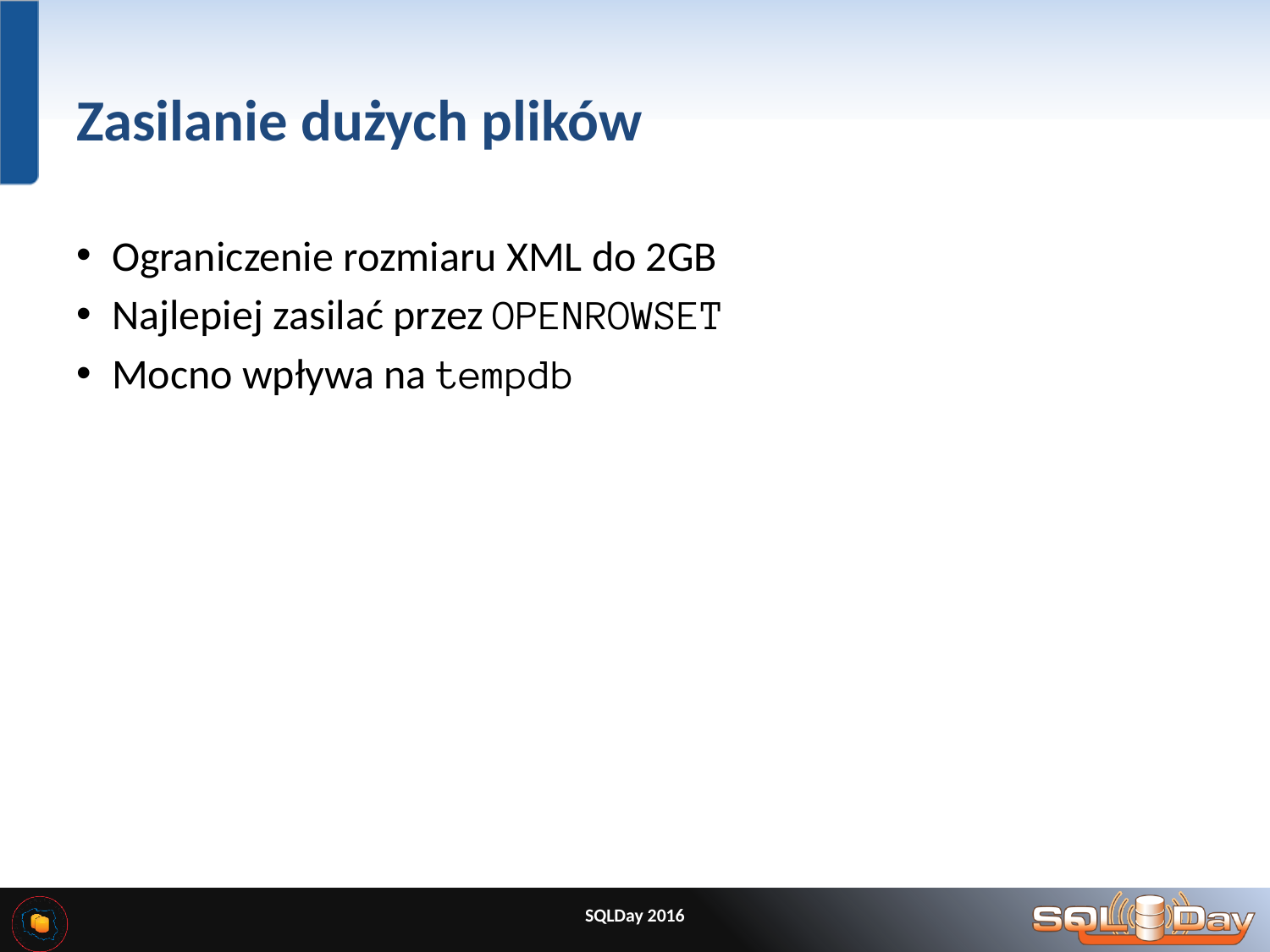

# Zasilanie dużych plików
Ograniczenie rozmiaru XML do 2GB
Najlepiej zasilać przez OPENROWSET
Mocno wpływa na tempdb